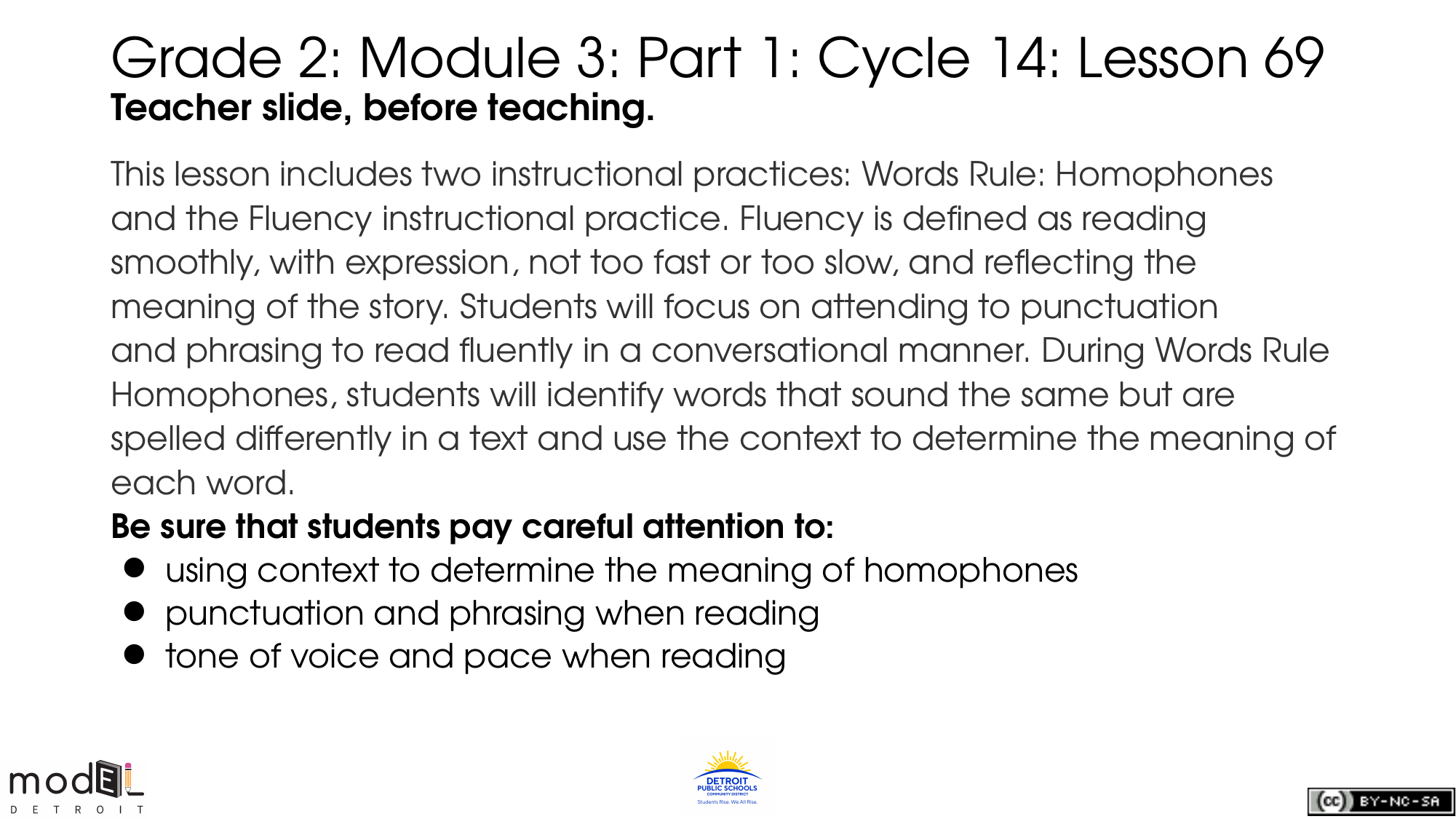

# Grade 2: Module 3: Part 1: Cycle 14: Lesson 69
Teacher slide, before teaching.
This lesson includes two instructional practices: Words Rule: Homophones and the Fluency instructional practice. Fluency is defined as reading smoothly, with expression, not too fast or too slow, and reflecting the meaning of the story. Students will focus on attending to punctuation
and phrasing to read fluently in a conversational manner. During Words Rule Homophones, students will identify words that sound the same but are spelled differently in a text and use the context to determine the meaning of each word.
Be sure that students pay careful attention to:
using context to determine the meaning of homophones
punctuation and phrasing when reading
tone of voice and pace when reading